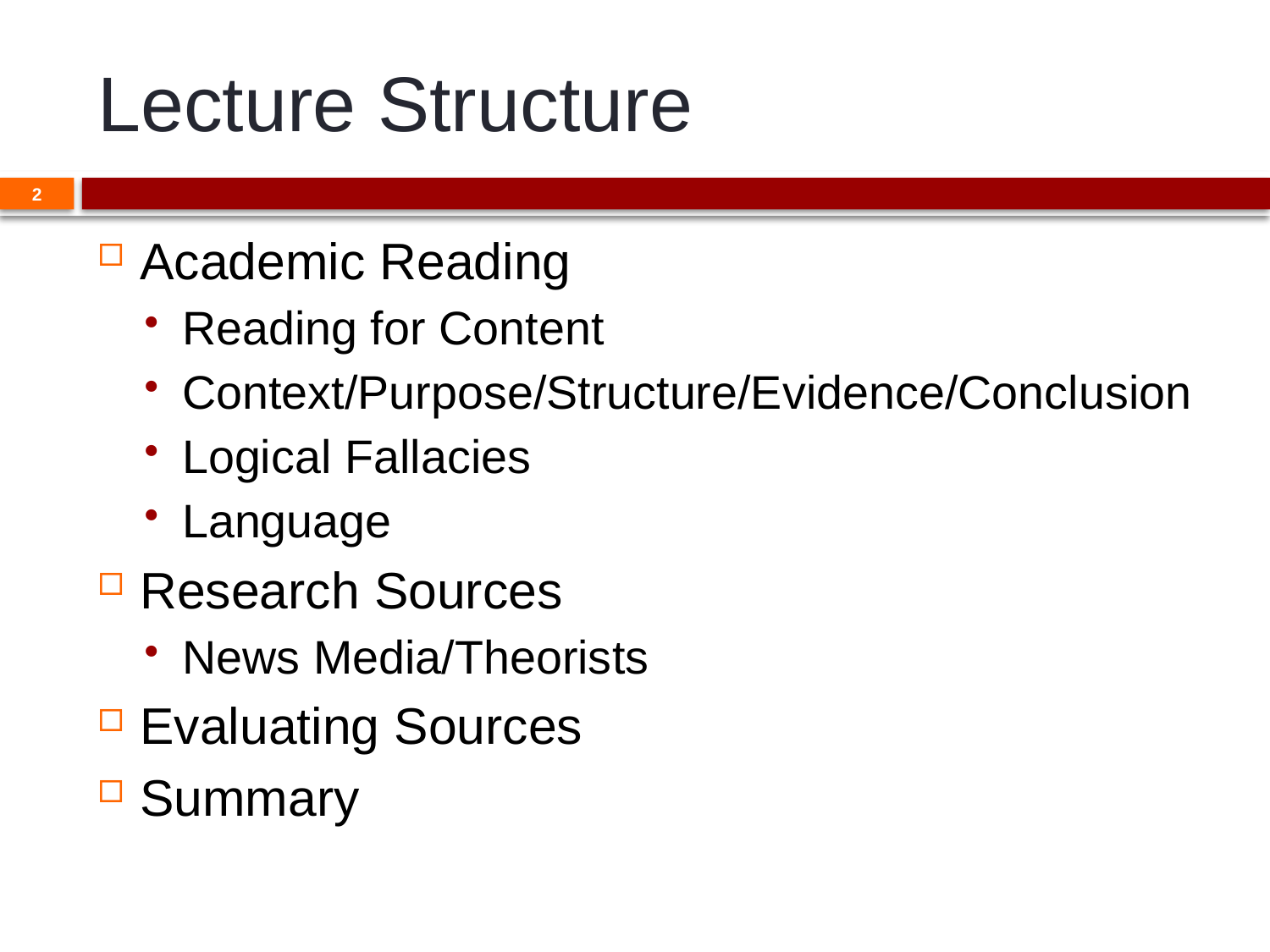

# Lecture Structure
2
Academic Reading
Reading for Content
Context/Purpose/Structure/Evidence/Conclusion
Logical Fallacies
Language
Research Sources
News Media/Theorists
Evaluating Sources
Summary